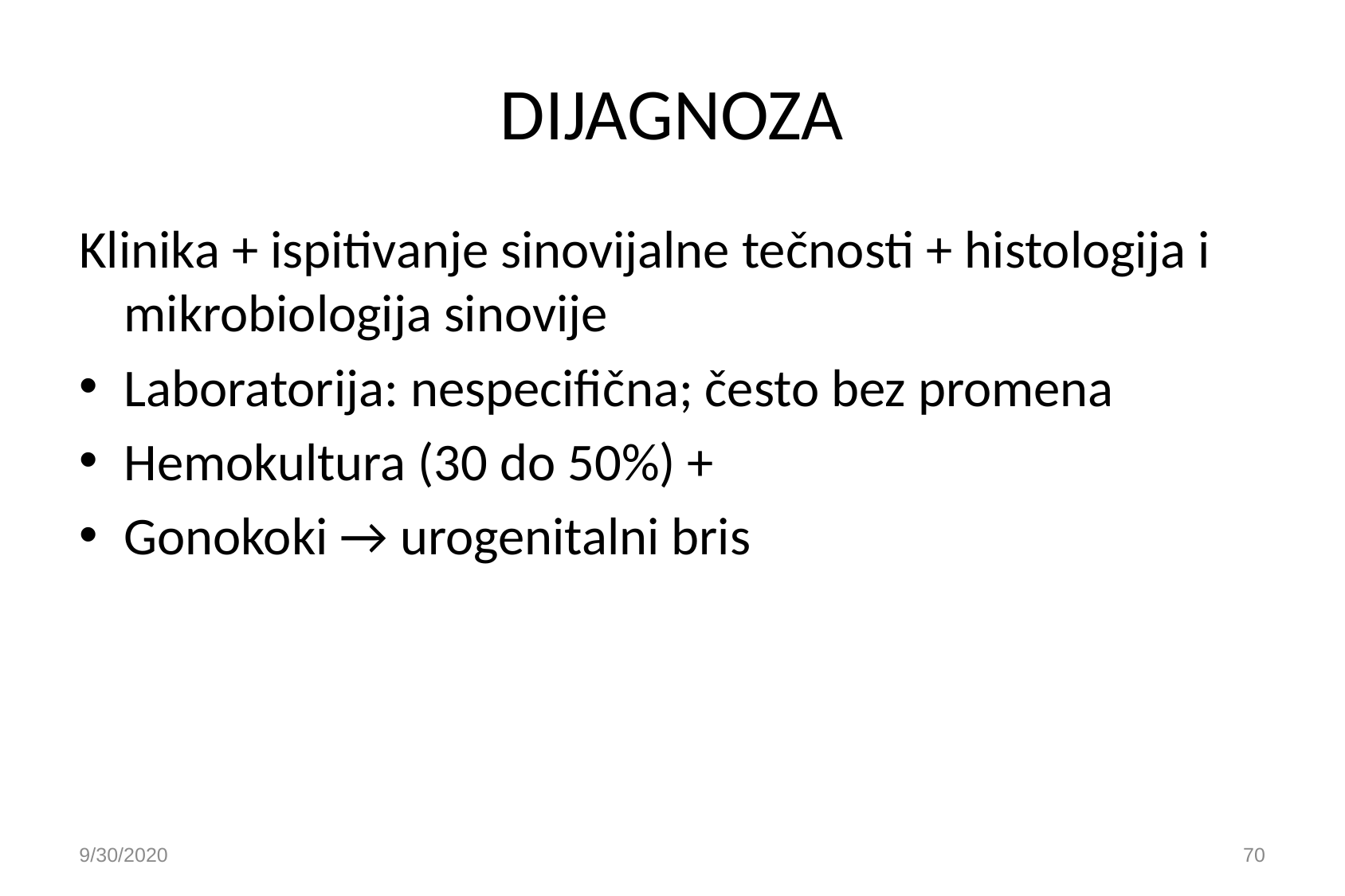

# DIJAGNOZA
Klinika + ispitivanje sinovijalne tečnosti + histologija i mikrobiologija sinovije
Laboratorija: nespecifična; često bez promena
Hemokultura (30 do 50%) +
Gonokoki → urogenitalni bris
9/30/2020
70